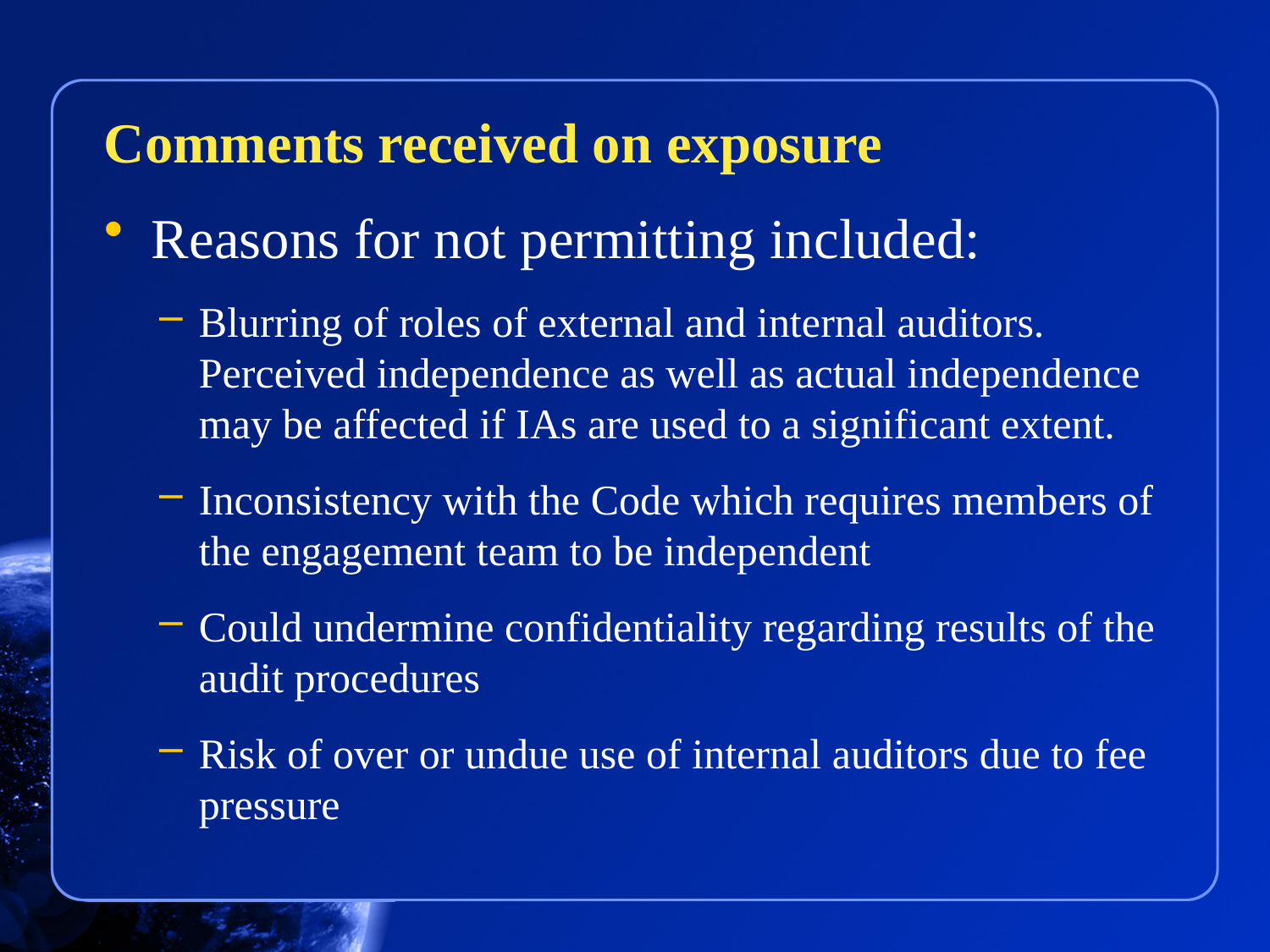

#
Comments received on exposure
Reasons for not permitting included:
Blurring of roles of external and internal auditors.  Perceived independence as well as actual independence may be affected if IAs are used to a significant extent.
Inconsistency with the Code which requires members of the engagement team to be independent
Could undermine confidentiality regarding results of the audit procedures
Risk of over or undue use of internal auditors due to fee pressure